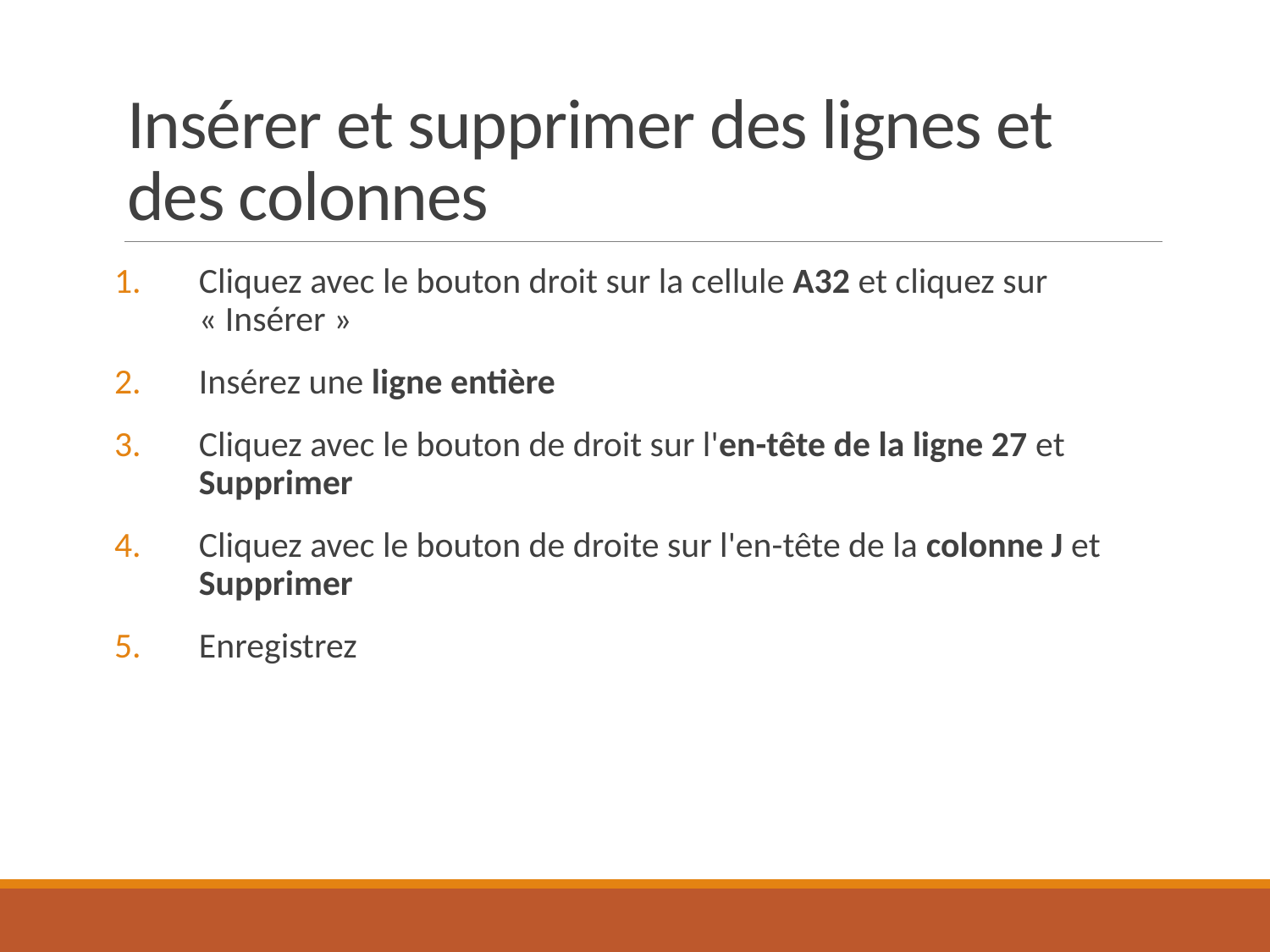

# Insérer et supprimer des lignes et des colonnes
Cliquez avec le bouton droit sur la cellule A32 et cliquez sur « Insérer »
Insérez une ligne entière
Cliquez avec le bouton de droit sur l'en-tête de la ligne 27 et Supprimer
Cliquez avec le bouton de droite sur l'en-tête de la colonne J et Supprimer
Enregistrez